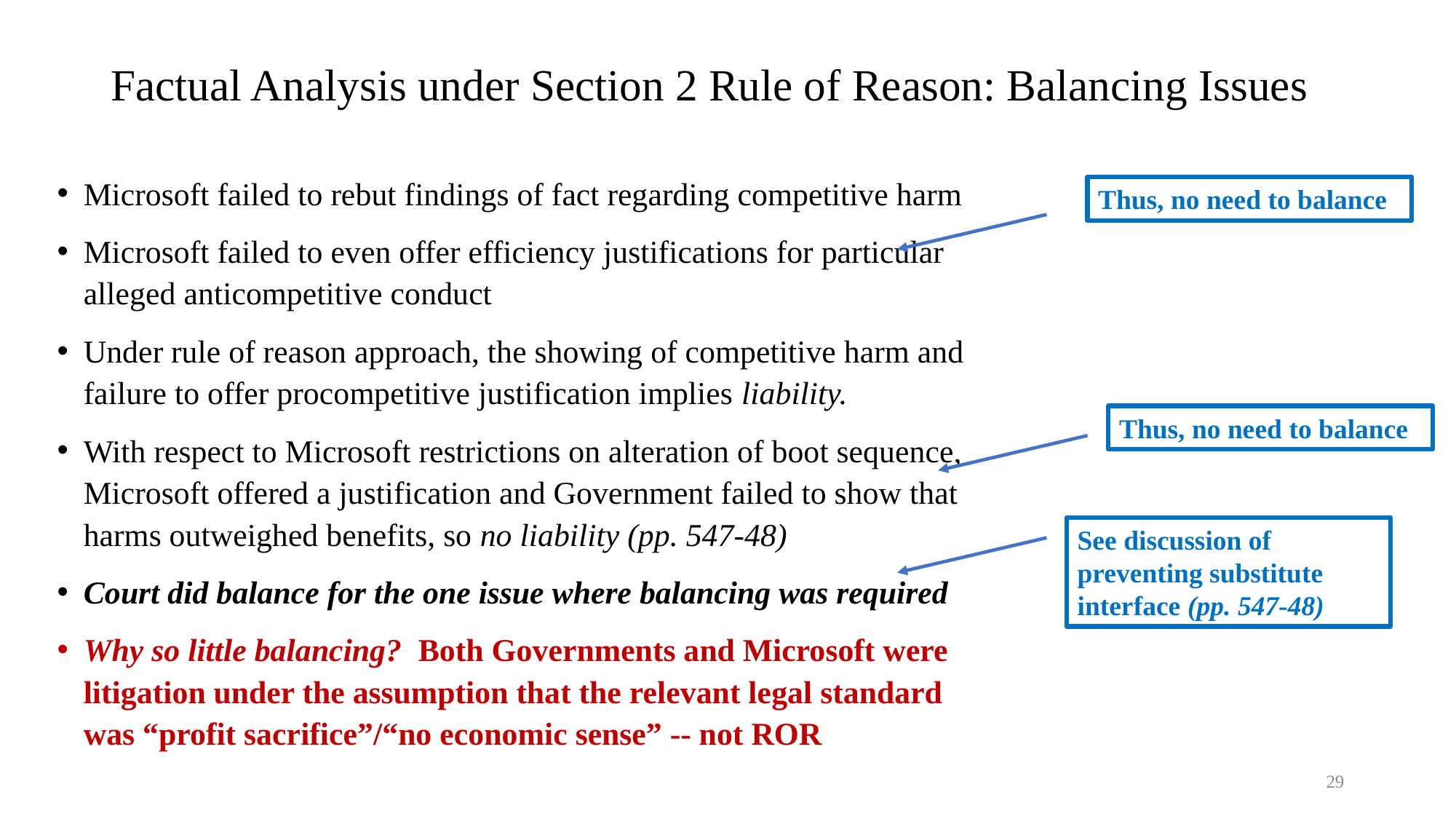

# Factual Analysis under Section 2 Rule of Reason: Balancing Issues
Microsoft failed to rebut findings of fact regarding competitive harm
Microsoft failed to even offer efficiency justifications for particular alleged anticompetitive conduct
Under rule of reason approach, the showing of competitive harm and failure to offer procompetitive justification implies liability.
With respect to Microsoft restrictions on alteration of boot sequence, Microsoft offered a justification and Government failed to show that harms outweighed benefits, so no liability (pp. 547-48)
Court did balance for the one issue where balancing was required
Why so little balancing?  Both Governments and Microsoft were litigation under the assumption that the relevant legal standard was “profit sacrifice”/“no economic sense” -- not ROR

Thus, no need to balance
Thus, no need to balance
See discussion of preventing substitute interface (pp. 547-48)
29